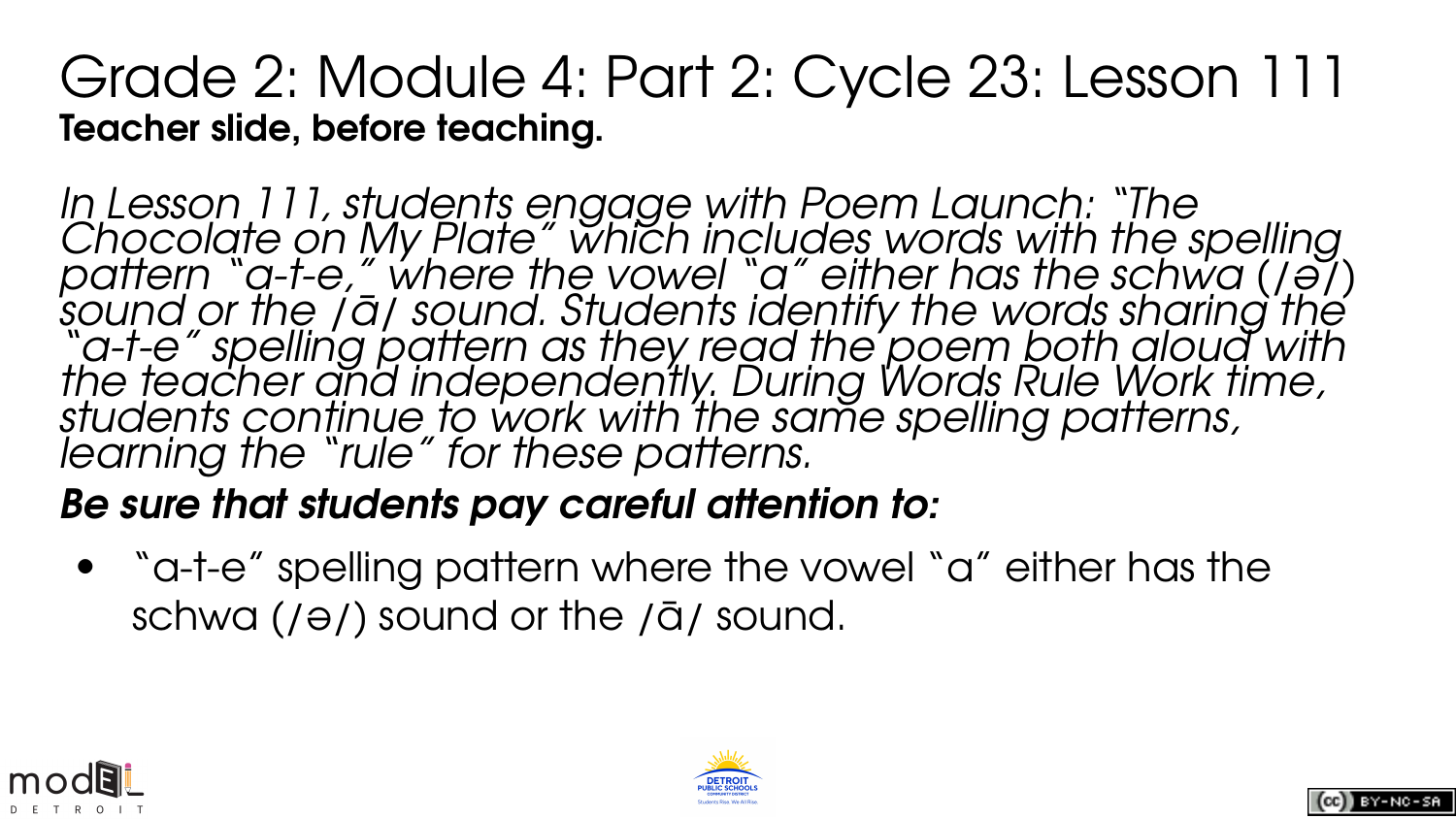

# Grade 2: Module 4: Part 2: Cycle 23: Lesson 111
Teacher slide, before teaching.
In Lesson 111, students engage with Poem Launch: “The Chocolate on My Plate” which includes words with the spelling pattern “a-t-e,” where the vowel “a” either has the schwa (/ə/) sound or the /ā/ sound. Students identify the words sharing the “a-t-e” spelling pattern as they read the poem both aloud with the teacher and independently. During Words Rule Work time, students continue to work with the same spelling patterns, learning the “rule” for these patterns.
Be sure that students pay careful attention to:
“a-t-e” spelling pattern where the vowel “a” either has the schwa (/ə/) sound or the /ā/ sound.